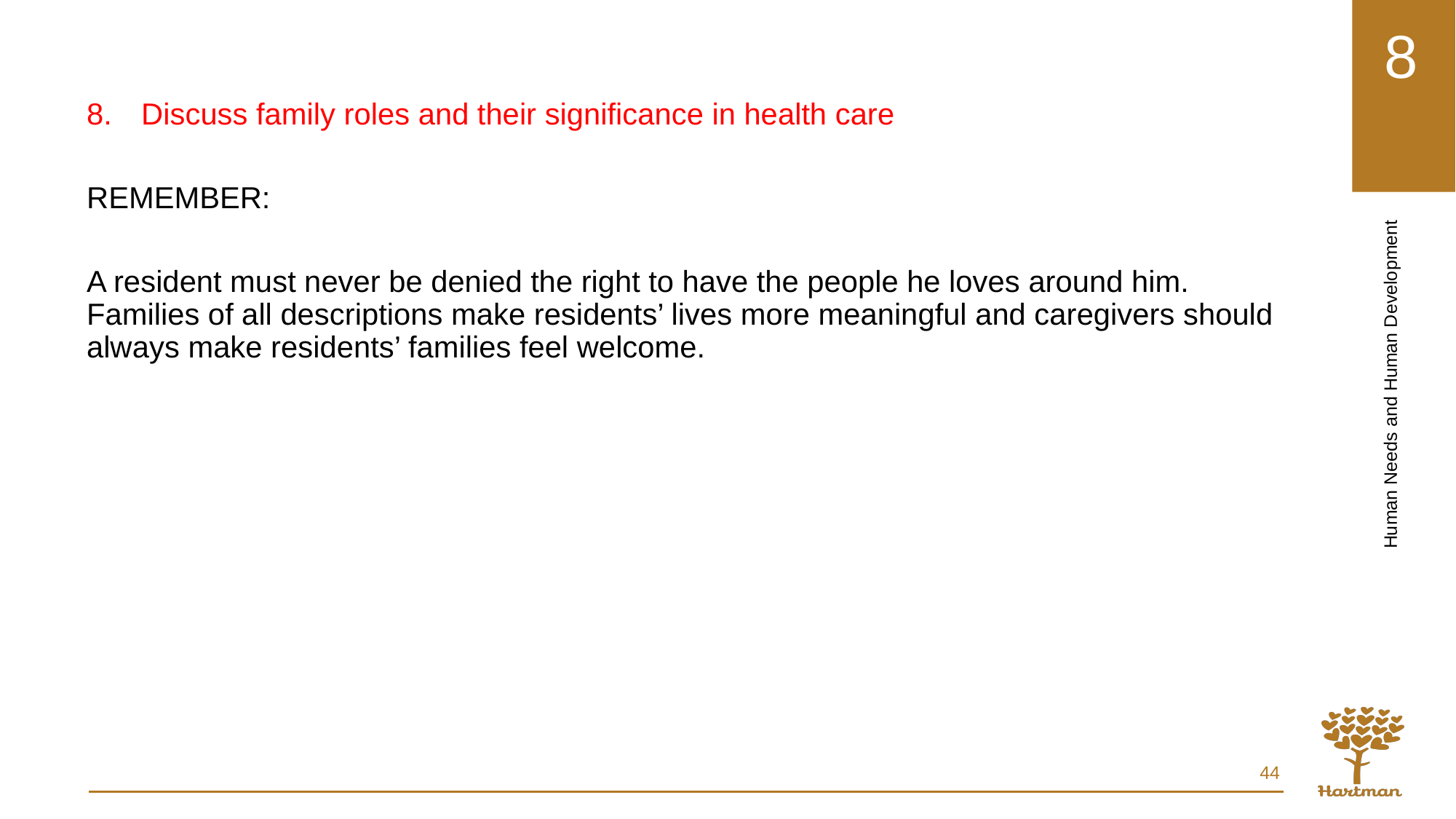

Discuss family roles and their significance in health care

REMEMBER:

A resident must never be denied the right to have the people he loves around him. Families of all descriptions make residents’ lives more meaningful and caregivers should always make residents’ families feel welcome.

44